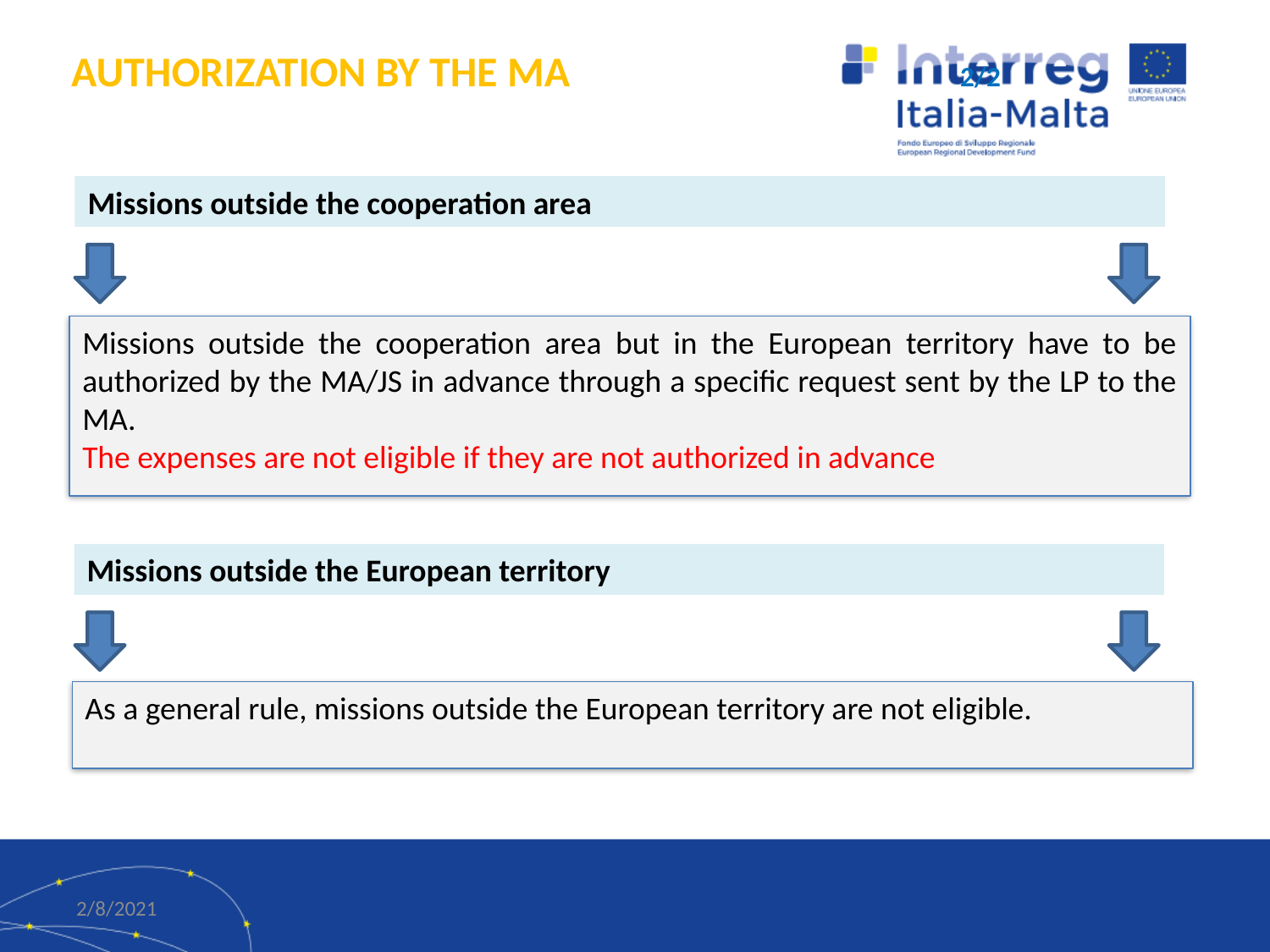

# AUTHORIZATION BY THE MA				2/2
Missions outside the cooperation area

Missions outside the cooperation area but in the European territory have to be authorized by the MA/JS in advance through a specific request sent by the LP to the MA.
The expenses are not eligible if they are not authorized in advance
Missions outside the European territory

As a general rule, missions outside the European territory are not eligible.
2/8/2021

16